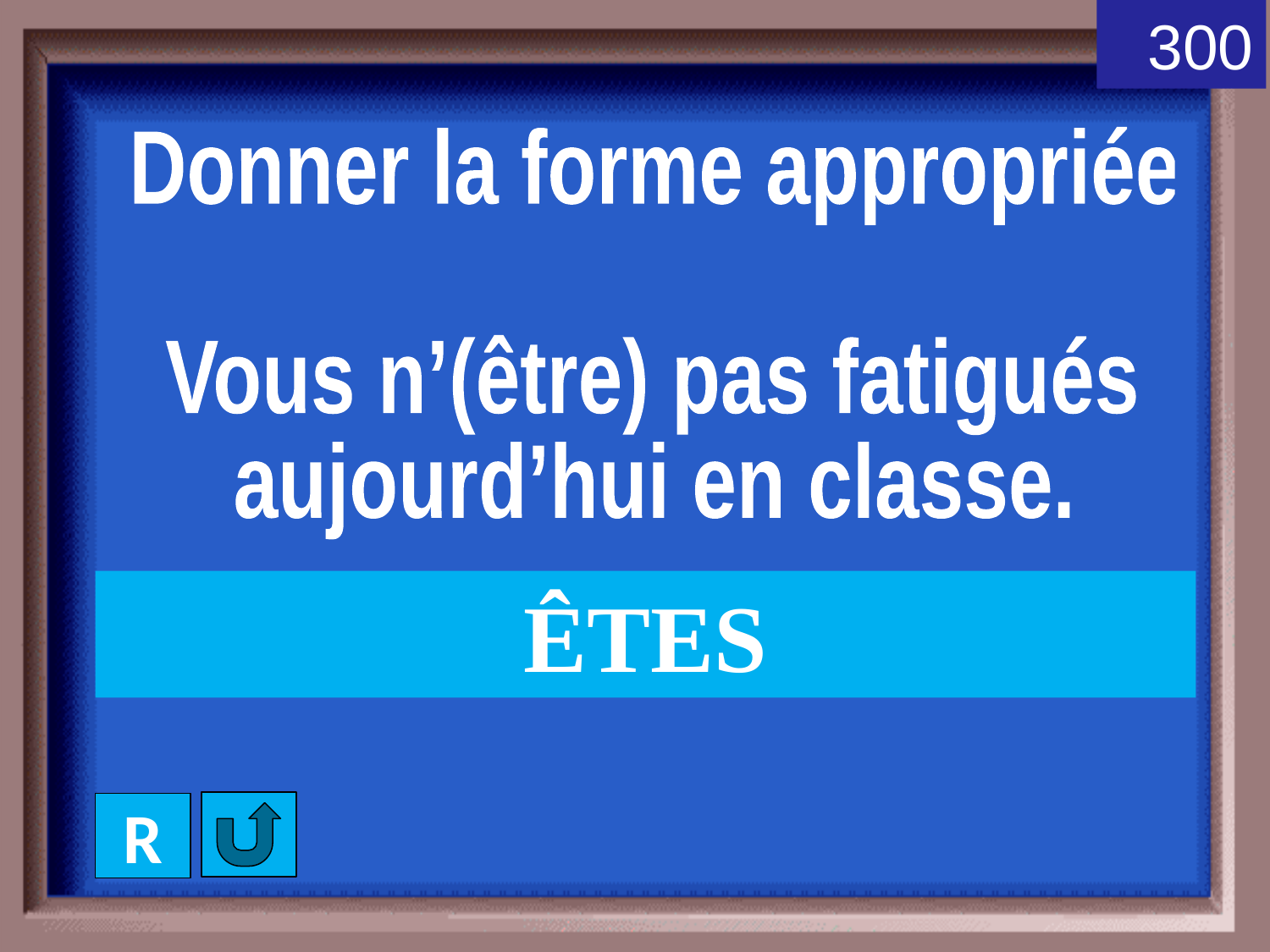

300
Donner la forme appropriée

Vous n’(être) pas fatigués
aujourd’hui en classe.
ÊTES

R